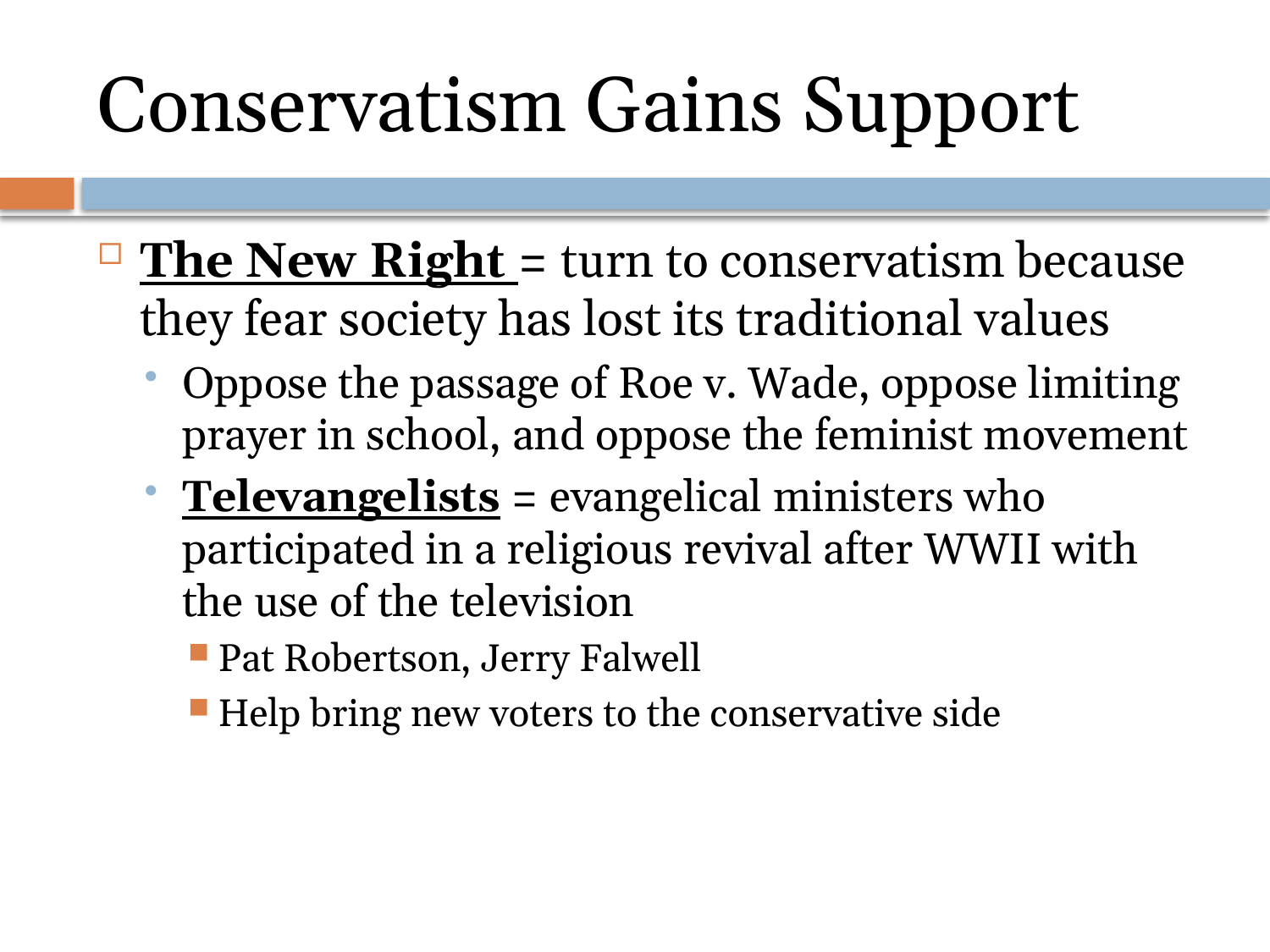

# Conservatism Gains Support
The New Right = turn to conservatism because they fear society has lost its traditional values
Oppose the passage of Roe v. Wade, oppose limiting prayer in school, and oppose the feminist movement
Televangelists = evangelical ministers who participated in a religious revival after WWII with the use of the television
Pat Robertson, Jerry Falwell
Help bring new voters to the conservative side